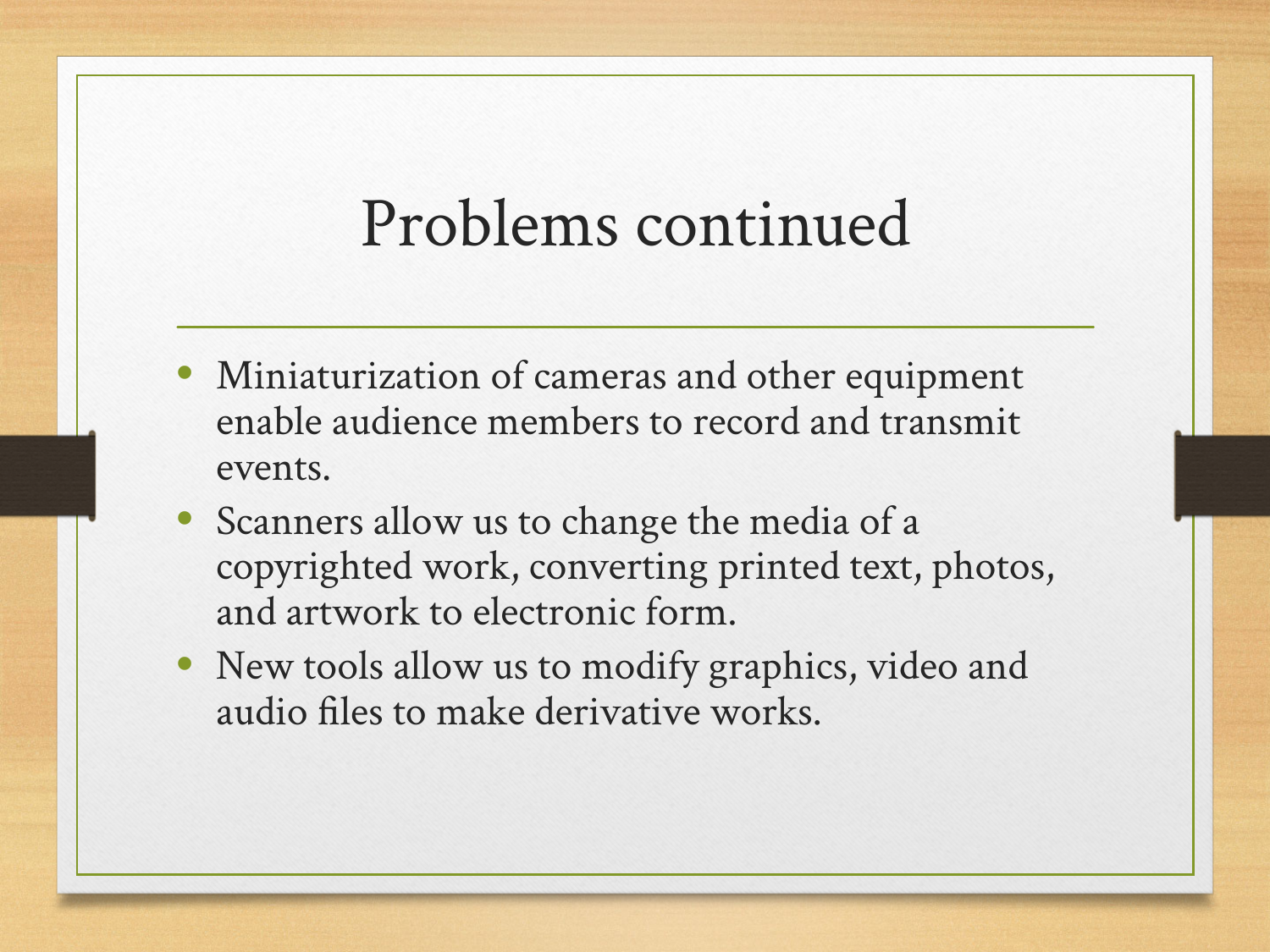

# Problems continued
Miniaturization of cameras and other equipment enable audience members to record and transmit events.
Scanners allow us to change the media of a copyrighted work, converting printed text, photos, and artwork to electronic form.
New tools allow us to modify graphics, video and audio files to make derivative works.